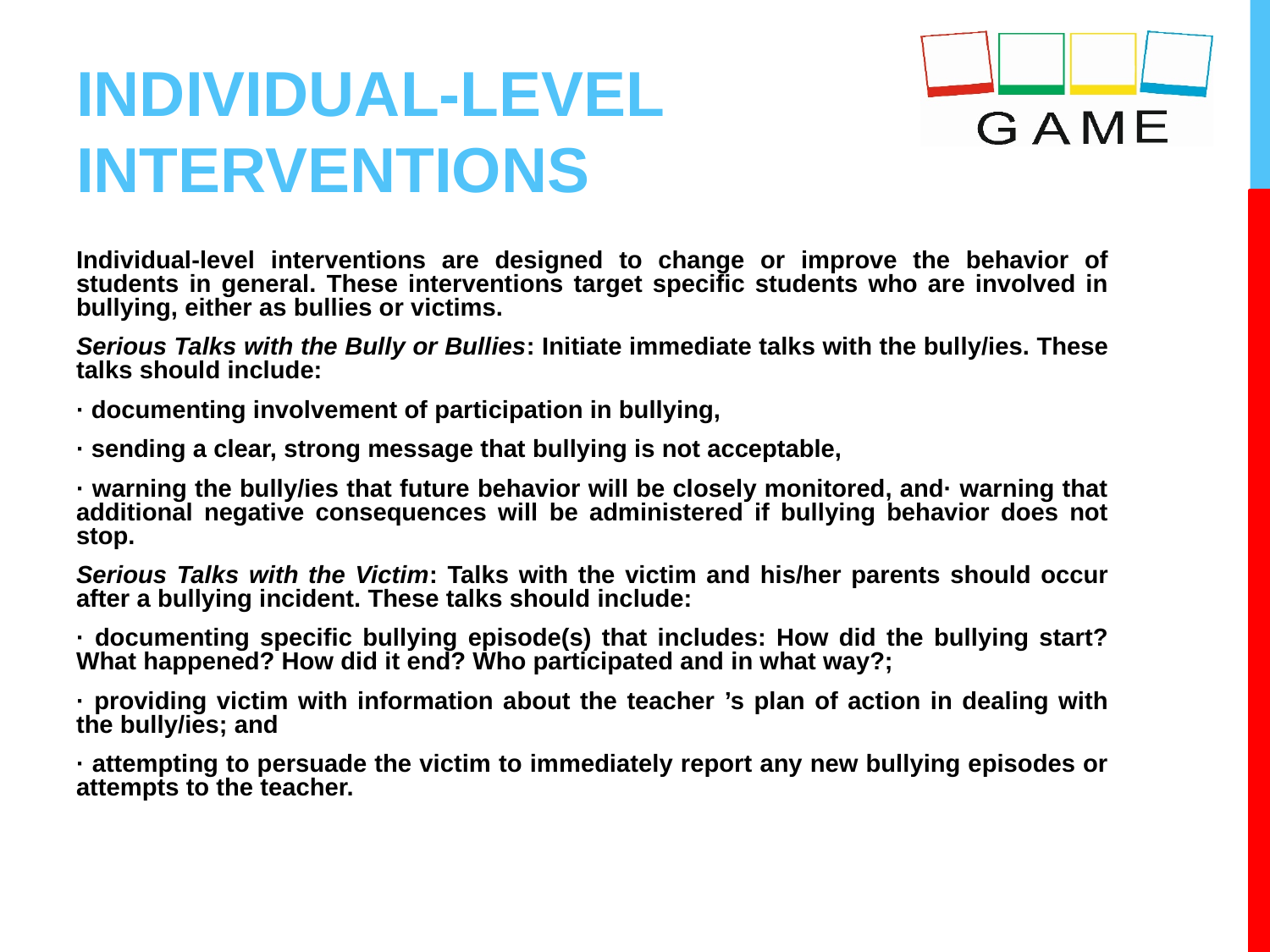

# INDIVIDUAL-LEVEL INTERVENTIONS
Individual-level interventions are designed to change or improve the behavior of students in general. These interventions target specific students who are involved in bullying, either as bullies or victims.
Serious Talks with the Bully or Bullies: Initiate immediate talks with the bully/ies. These talks should include:
· documenting involvement of participation in bullying,
· sending a clear, strong message that bullying is not acceptable,
· warning the bully/ies that future behavior will be closely monitored, and· warning that additional negative consequences will be administered if bullying behavior does not stop.
Serious Talks with the Victim: Talks with the victim and his/her parents should occur after a bullying incident. These talks should include:
· documenting specific bullying episode(s) that includes: How did the bullying start? What happened? How did it end? Who participated and in what way?;
· providing victim with information about the teacher ’s plan of action in dealing with the bully/ies; and
· attempting to persuade the victim to immediately report any new bullying episodes or attempts to the teacher.